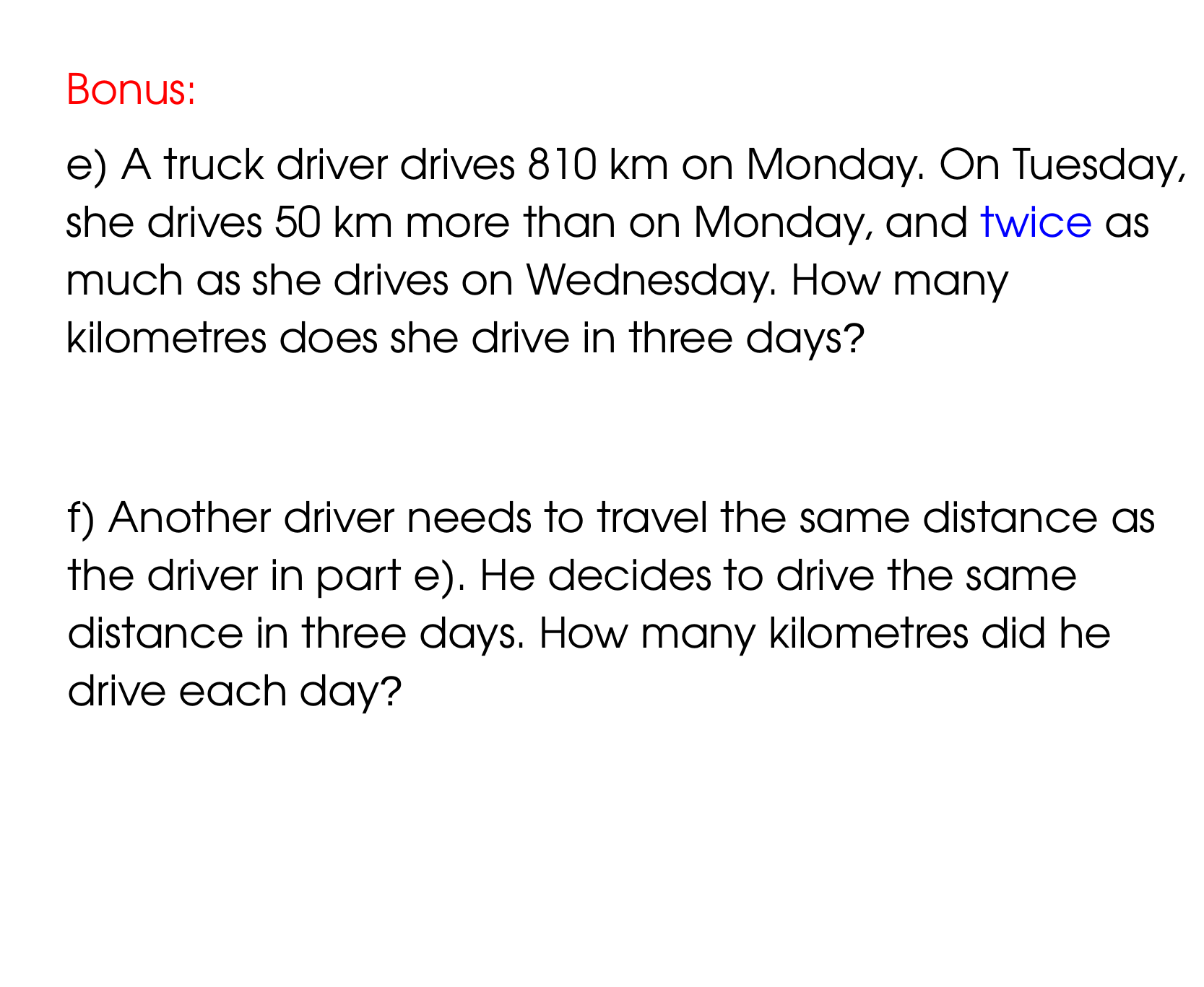

Bonus:
e) A truck driver drives 810 km on Monday. On Tuesday, she drives 50 km more than on Monday, and twice as much as she drives on Wednesday. How many kilometres does she drive in three days?
f) Another driver needs to travel the same distance as the driver in part e). He decides to drive the same distance in three days. How many kilometres did he drive each day?